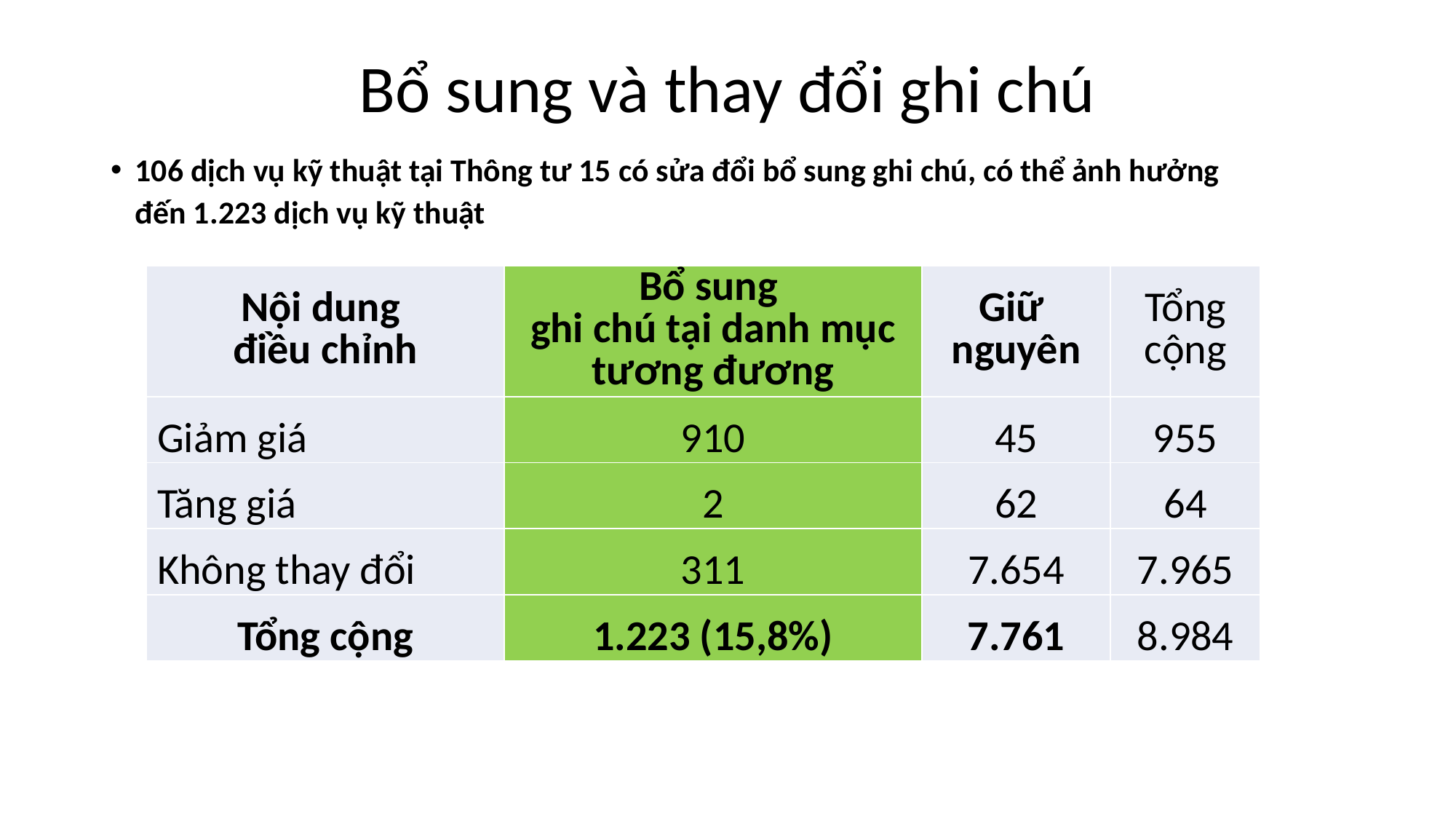

# Bổ sung và thay đổi ghi chú
106 dịch vụ kỹ thuật tại Thông tư 15 có sửa đổi bổ sung ghi chú, có thể ảnh hưởng đến 1.223 dịch vụ kỹ thuật
| Nội dung điều chỉnh | Bổ sung ghi chú tại danh mục tương đương | Giữ nguyên | Tổng cộng |
| --- | --- | --- | --- |
| Giảm giá | 910 | 45 | 955 |
| Tăng giá | 2 | 62 | 64 |
| Không thay đổi | 311 | 7.654 | 7.965 |
| Tổng cộng | 1.223 (15,8%) | 7.761 | 8.984 |